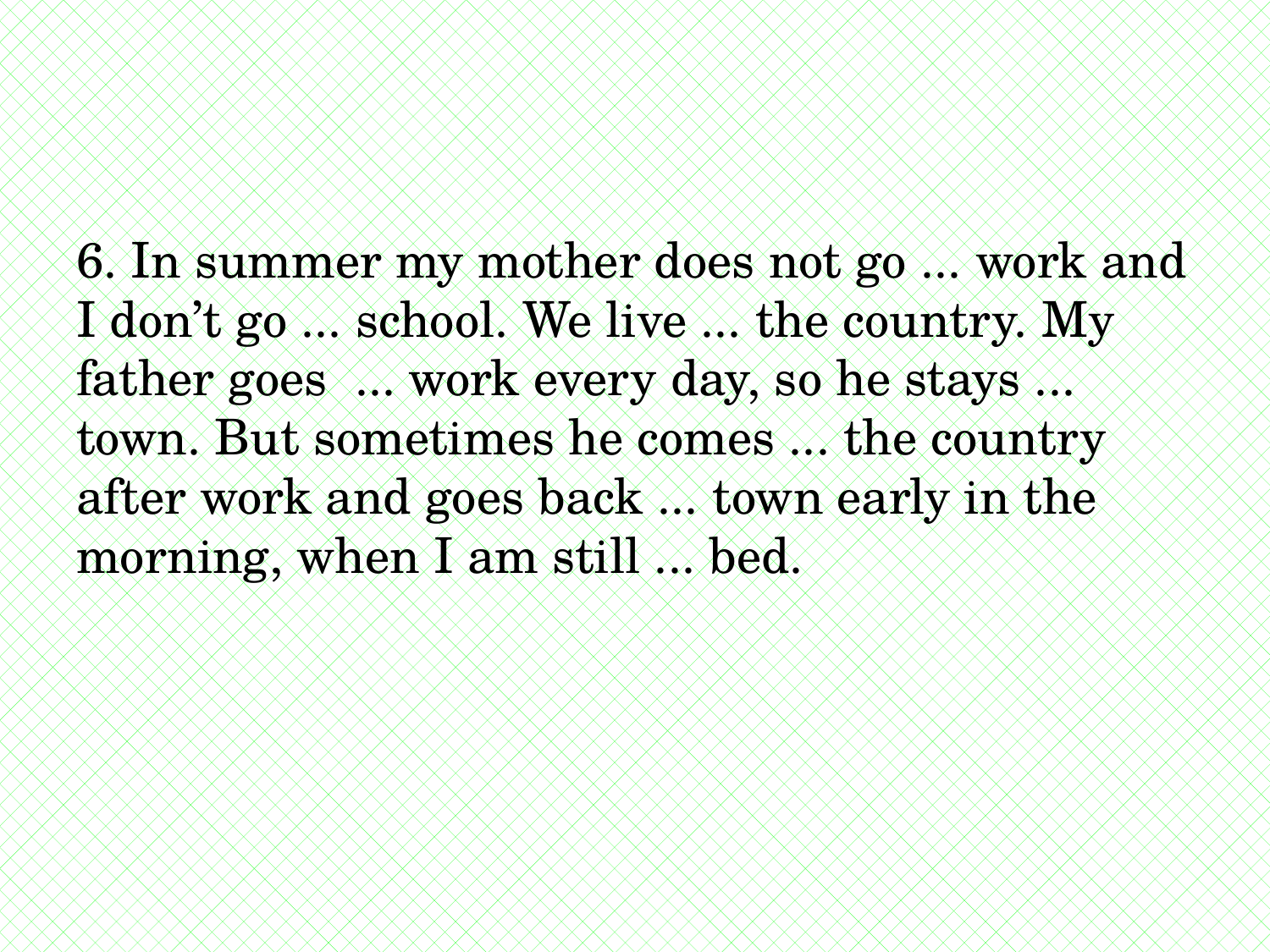

#
6. In summer my mother does not go ... work and I don’t go ... school. We live ... the country. My father goes  ... work every day, so he stays ... town. But sometimes he comes ... the country after work and goes back ... town early in the morning, when I am still ... bed.